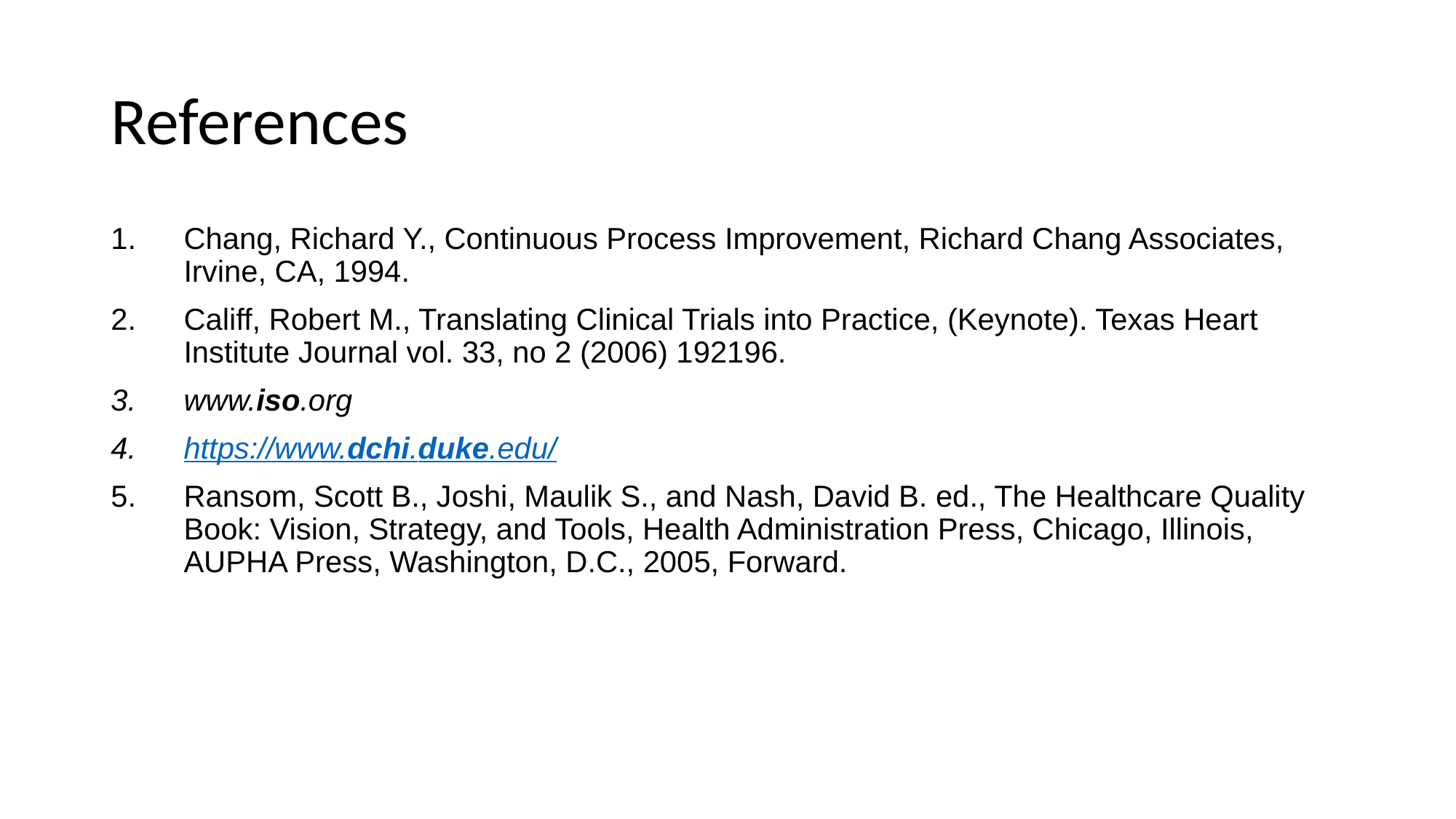

References
Chang, Richard Y., Continuous Process Improvement, Richard Chang Associates, Irvine, CA, 1994.
Califf, Robert M., Translating Clinical Trials into Practice, (Keynote). Texas Heart Institute Journal vol. 33, no 2 (2006) 192196.
www.iso.org
https://www.dchi.duke.edu/
Ransom, Scott B., Joshi, Maulik S., and Nash, David B. ed., The Healthcare Quality Book: Vision, Strategy, and Tools, Health Administration Press, Chicago, Illinois, AUPHA Press, Washington, D.C., 2005, Forward.